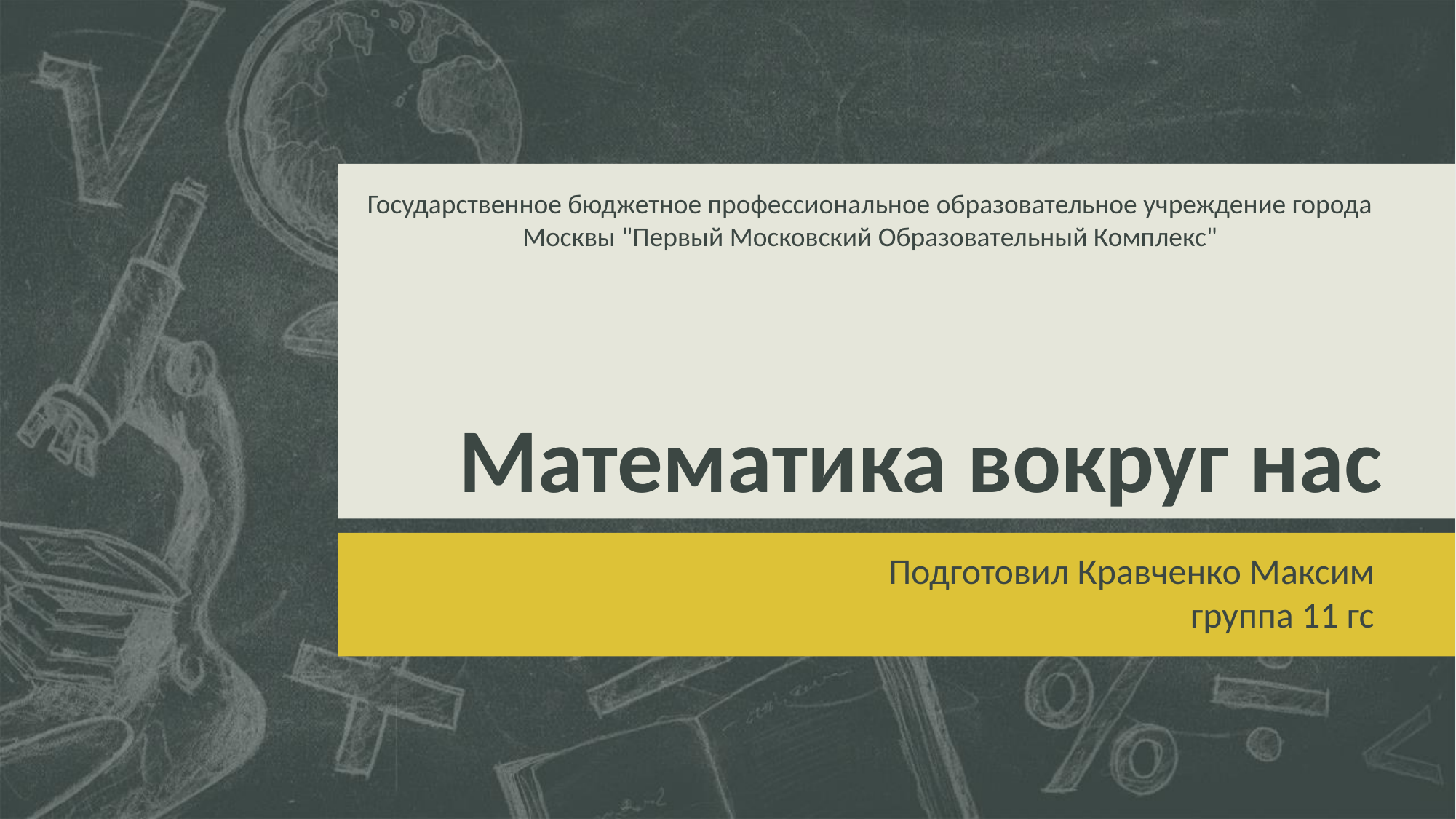

Государственное бюджетное профессиональное образовательное учреждение города Москвы "Первый Московский Образовательный Комплекс"
# Математика вокруг нас
Подготовил Кравченко Максим
группа 11 гс